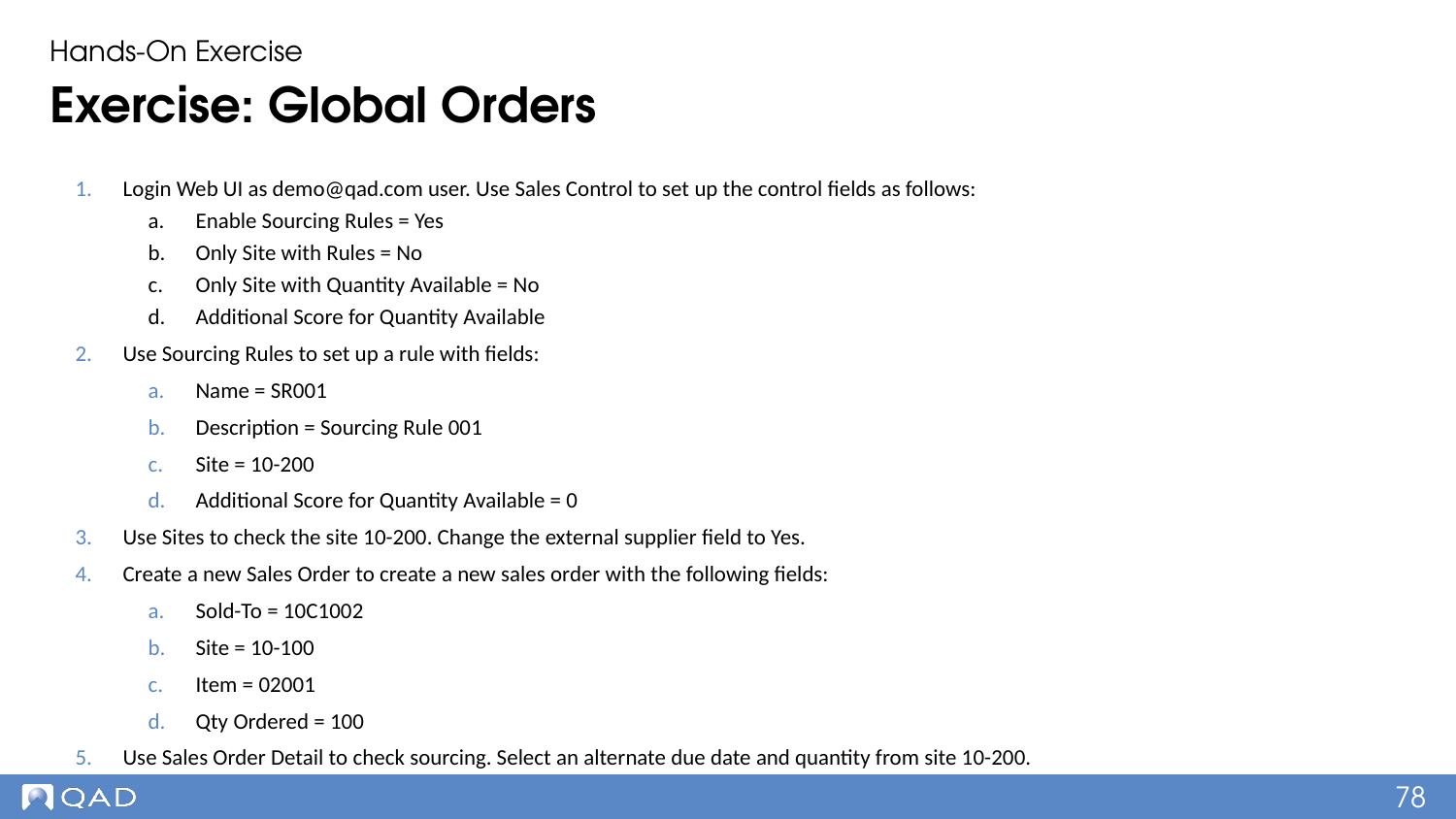

Hands-On Exercise
# Exercise: Global Orders
Login Web UI as demo@qad.com user. Use Sales Control to set up the control fields as follows:
Enable Sourcing Rules = Yes
Only Site with Rules = No
Only Site with Quantity Available = No
Additional Score for Quantity Available
Use Sourcing Rules to set up a rule with fields:
Name = SR001
Description = Sourcing Rule 001
Site = 10-200
Additional Score for Quantity Available = 0
Use Sites to check the site 10-200. Change the external supplier field to Yes.
Create a new Sales Order to create a new sales order with the following fields:
Sold-To = 10C1002
Site = 10-100
Item = 02001
Qty Ordered = 100
Use Sales Order Detail to check sourcing. Select an alternate due date and quantity from site 10-200.

78